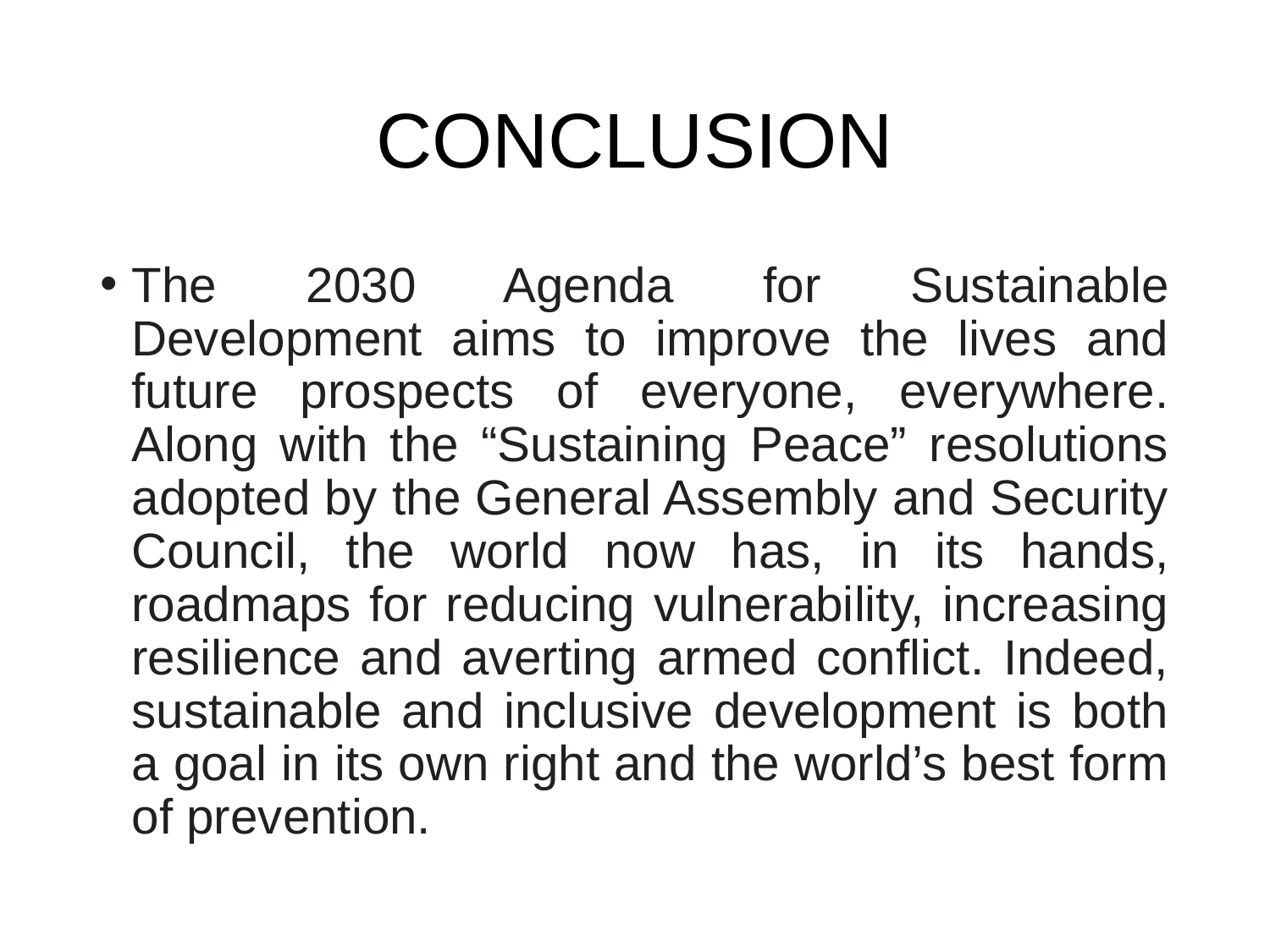

# CONCLUSION
The 2030 Agenda for Sustainable Development aims to improve the lives and future prospects of everyone, everywhere. Along with the “Sustaining Peace” resolutions adopted by the General Assembly and Security Council, the world now has, in its hands, roadmaps for reducing vulnerability, increasing resilience and averting armed conflict. Indeed, sustainable and inclusive development is both a goal in its own right and the world’s best form of prevention.